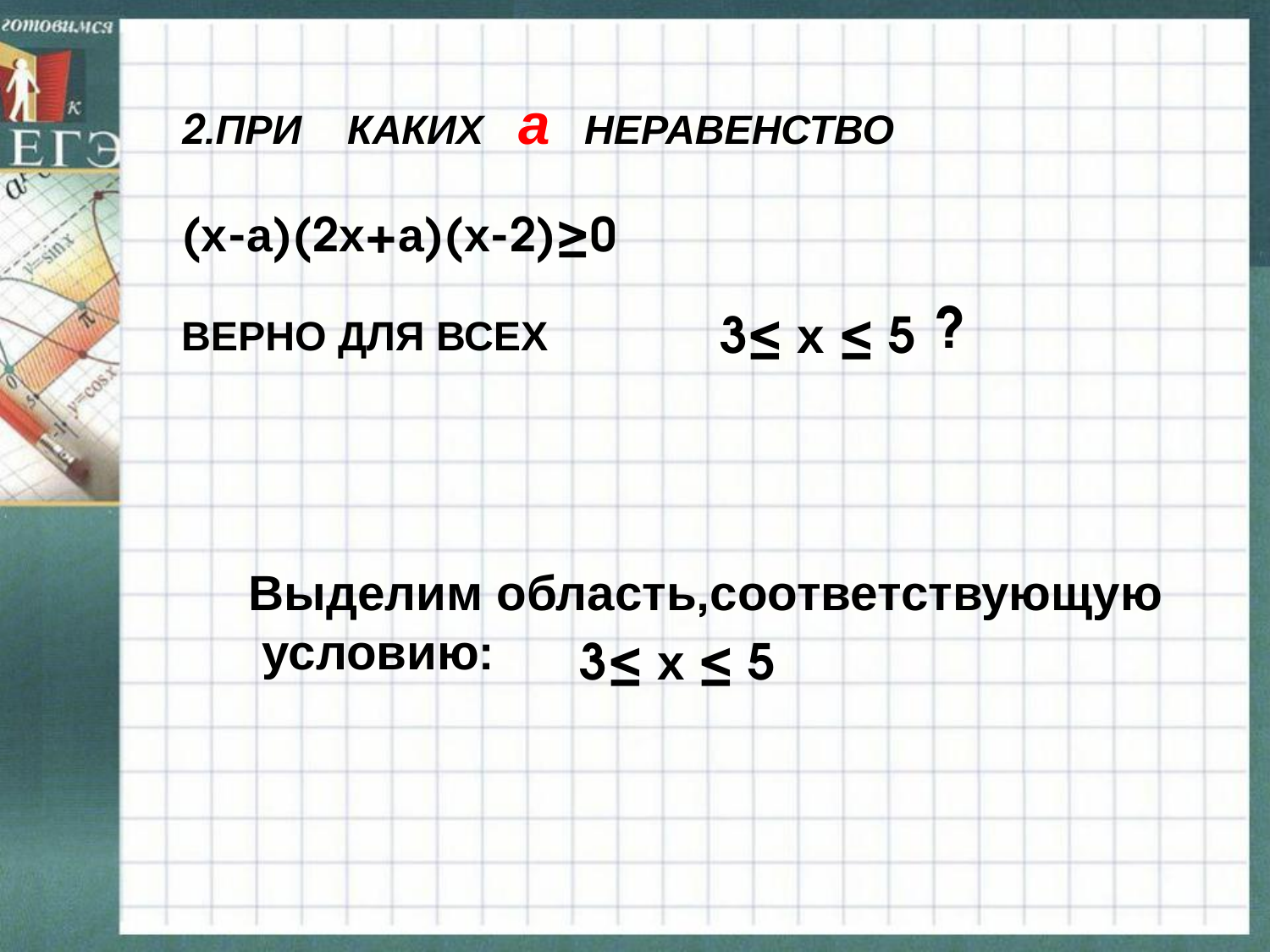

2.ПРИ    КАКИХ   а   НЕРАВЕНСТВО
(х-а)(2х+а)(х-2)≥0

ВЕРНО ДЛЯ ВСЕХ
?
   3≤ х ≤ 5
Выделим область,соответствующую
 условию:
   3≤ х ≤ 5